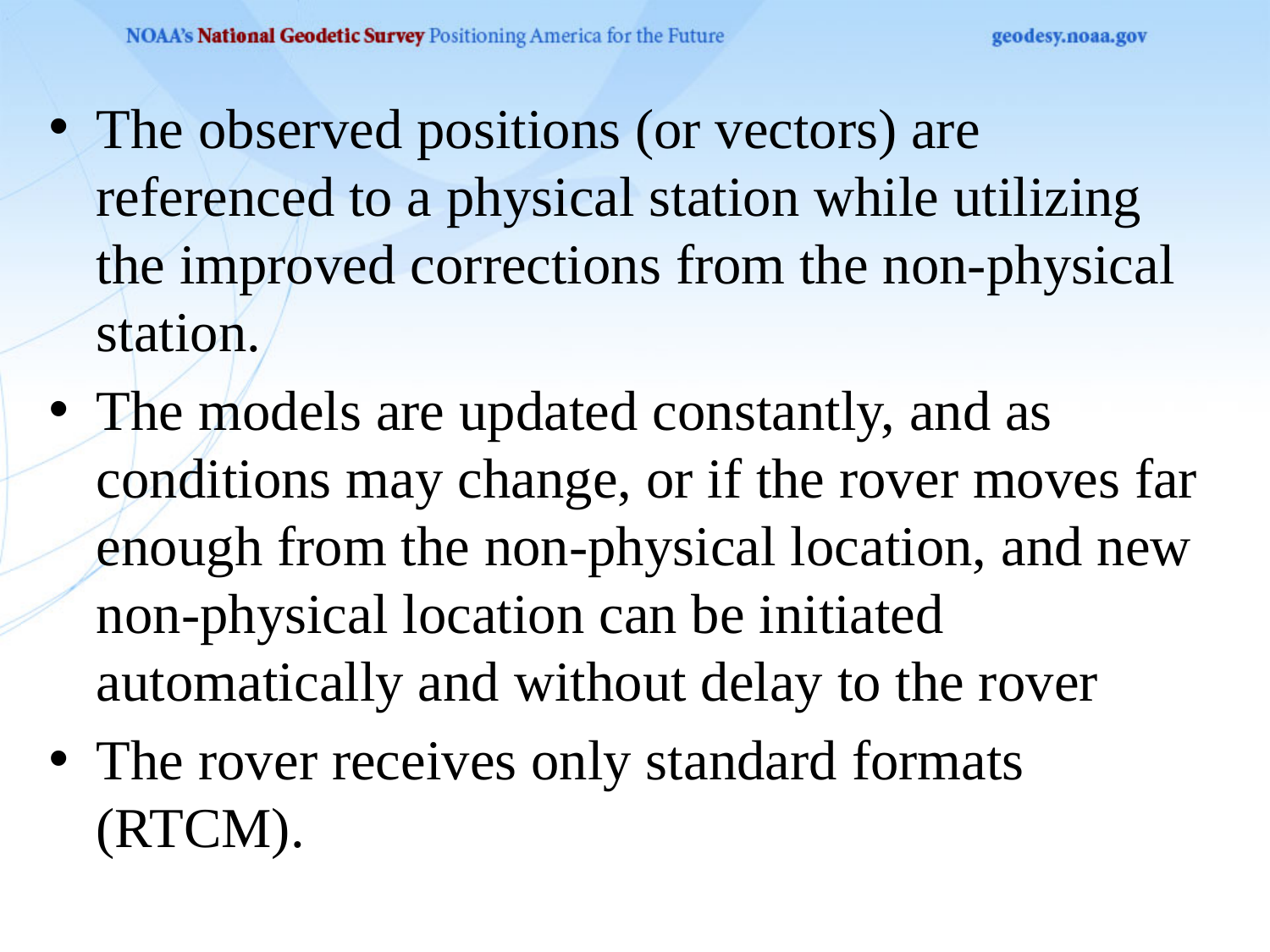

The observed positions (or vectors) are referenced to a physical station while utilizing the improved corrections from the non-physical station.
The models are updated constantly, and as conditions may change, or if the rover moves far enough from the non-physical location, and new non-physical location can be initiated automatically and without delay to the rover
The rover receives only standard formats (RTCM).